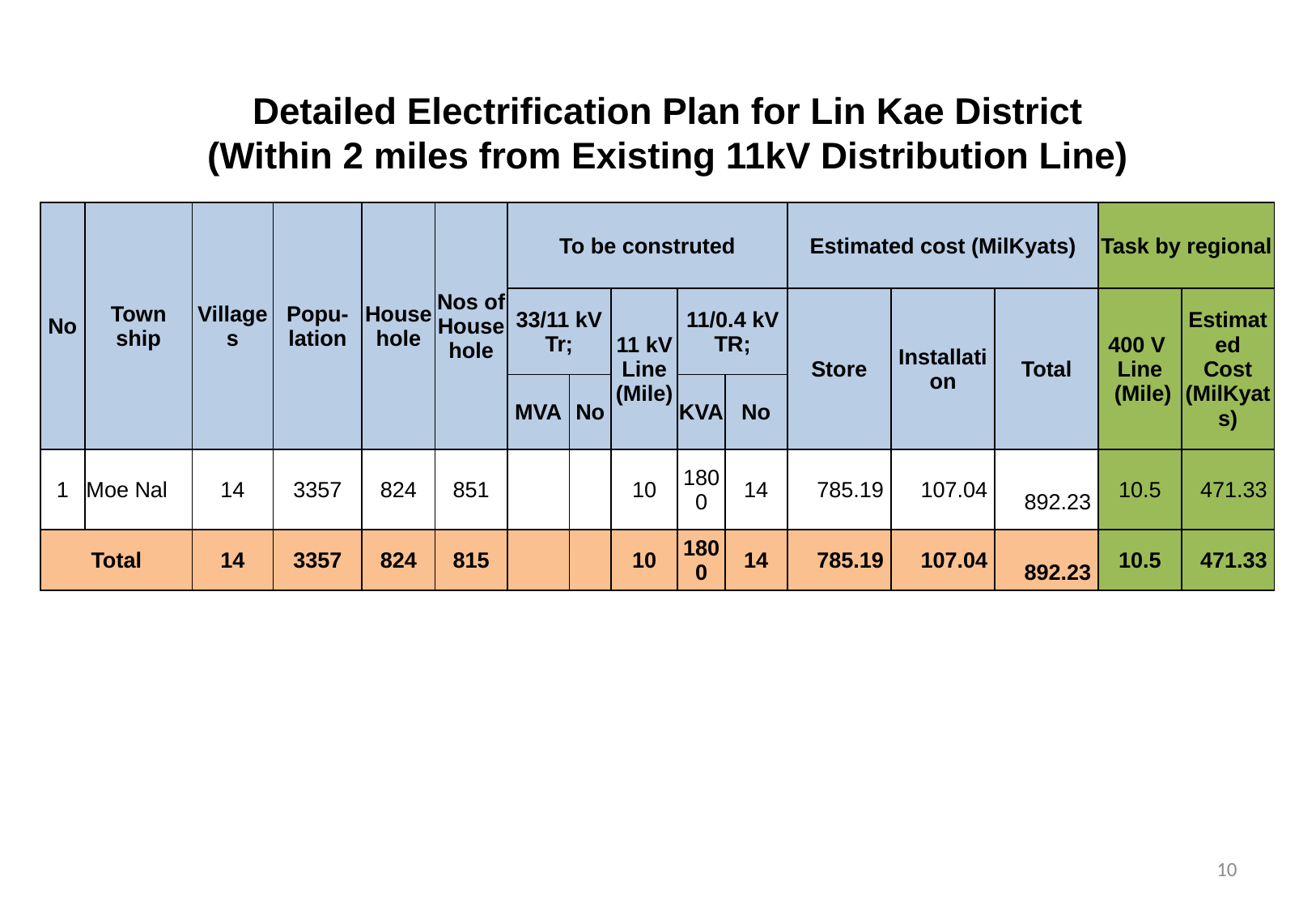

Detailed Electrification Plan for Lin Kae District
(Within 2 miles from Existing 11kV Distribution Line)
| No | Town ship | Villages | Popu- lation | House hole | Nos of House hole | To be construted |  |  |  |  | Estimated cost (MilKyats) |  |  | Task by regional |  |
| --- | --- | --- | --- | --- | --- | --- | --- | --- | --- | --- | --- | --- | --- | --- | --- |
|  |  |  |  |  |  | 33/11 kV Tr; |  | 11 kV Line (Mile) | 11/0.4 kV TR; |  | Store | Installation | Total | 400 V Line (Mile) | Estimated Cost (MilKyats) |
|  |  |  |  |  |  | ‌MVA | No |  | ‌KVA | No |  |  |  |  |  |
| 1 | Moe Nal | 14 | 3357 | 824 | 851 |  |  | 10 | 1800 | 14 | 785.19 | 107.04 | 892.23 | 10.5 | 471.33 |
| Total |  | 14 | 3357 | 824 | 815 |  |  | 10 | 1800 | 14 | 785.19 | 107.04 | 892.23 | 10.5 | 471.33 |
10